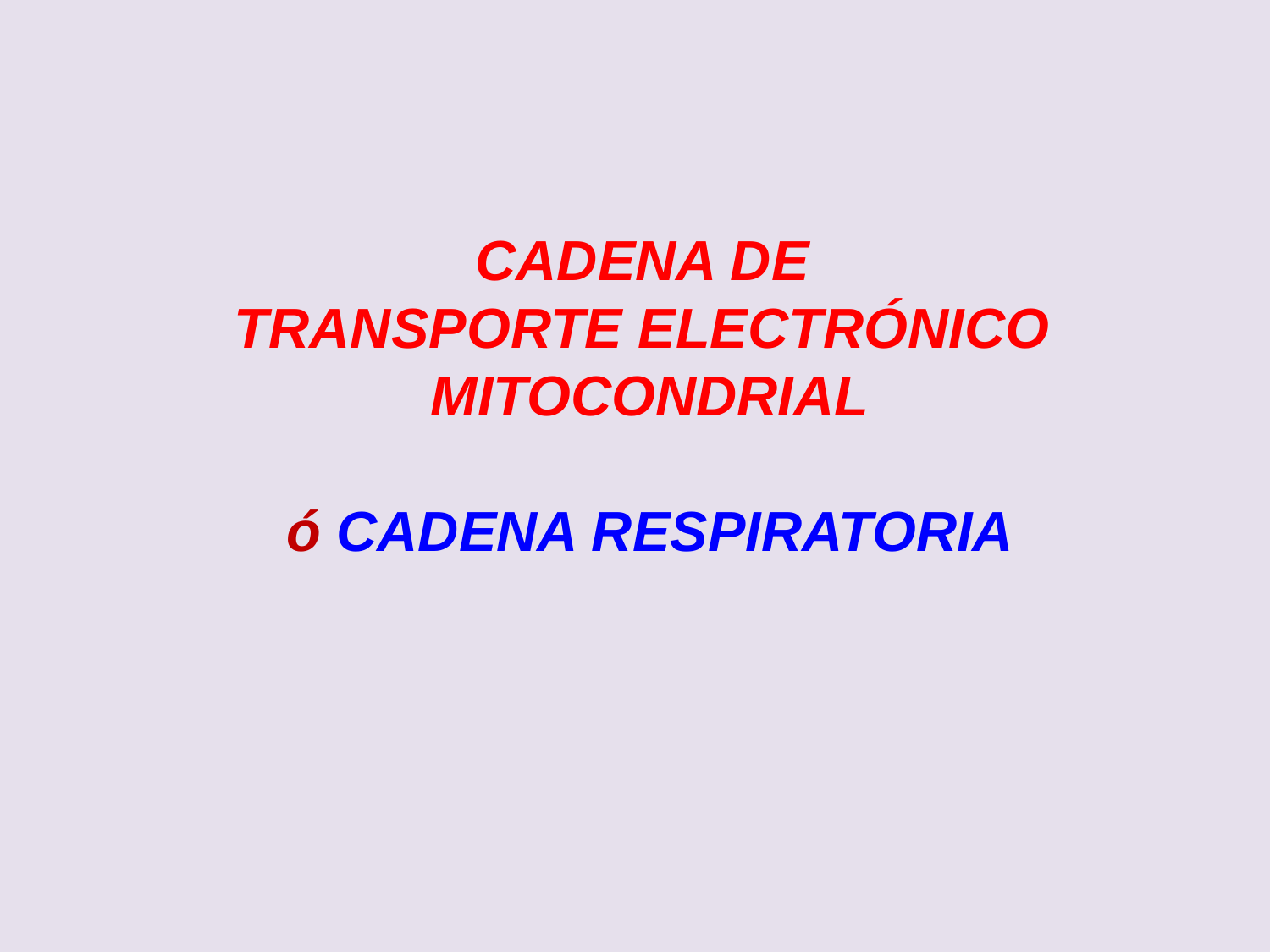

CADENA DE
TRANSPORTE ELECTRÓNICO
MITOCONDRIAL

ó CADENA RESPIRATORIA